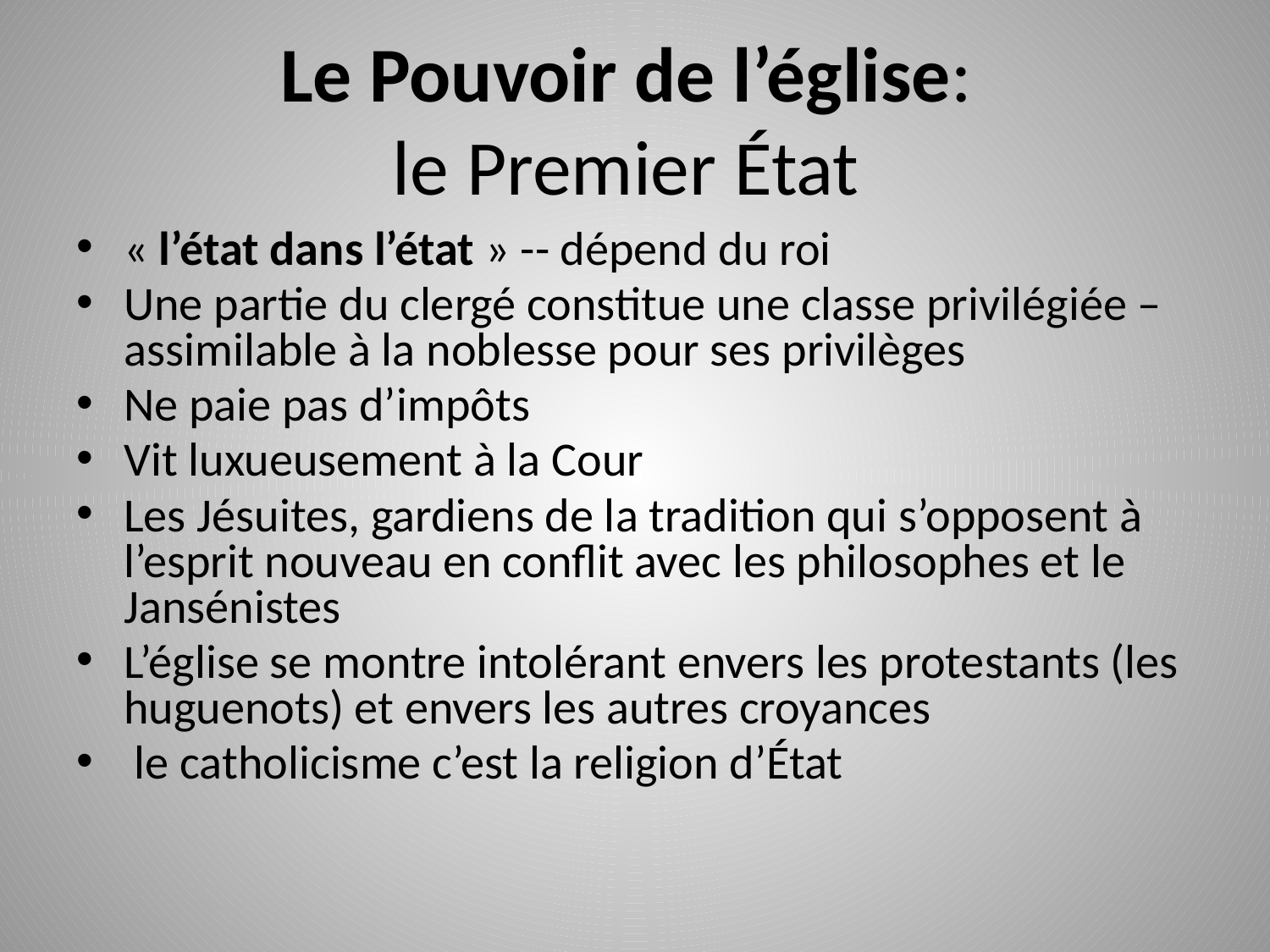

# Le Pouvoir de l’église: le Premier État
« l’état dans l’état » -- dépend du roi
Une partie du clergé constitue une classe privilégiée – assimilable à la noblesse pour ses privilèges
Ne paie pas d’impôts
Vit luxueusement à la Cour
Les Jésuites, gardiens de la tradition qui s’opposent à l’esprit nouveau en conflit avec les philosophes et le Jansénistes
L’église se montre intolérant envers les protestants (les huguenots) et envers les autres croyances
 le catholicisme c’est la religion d’État